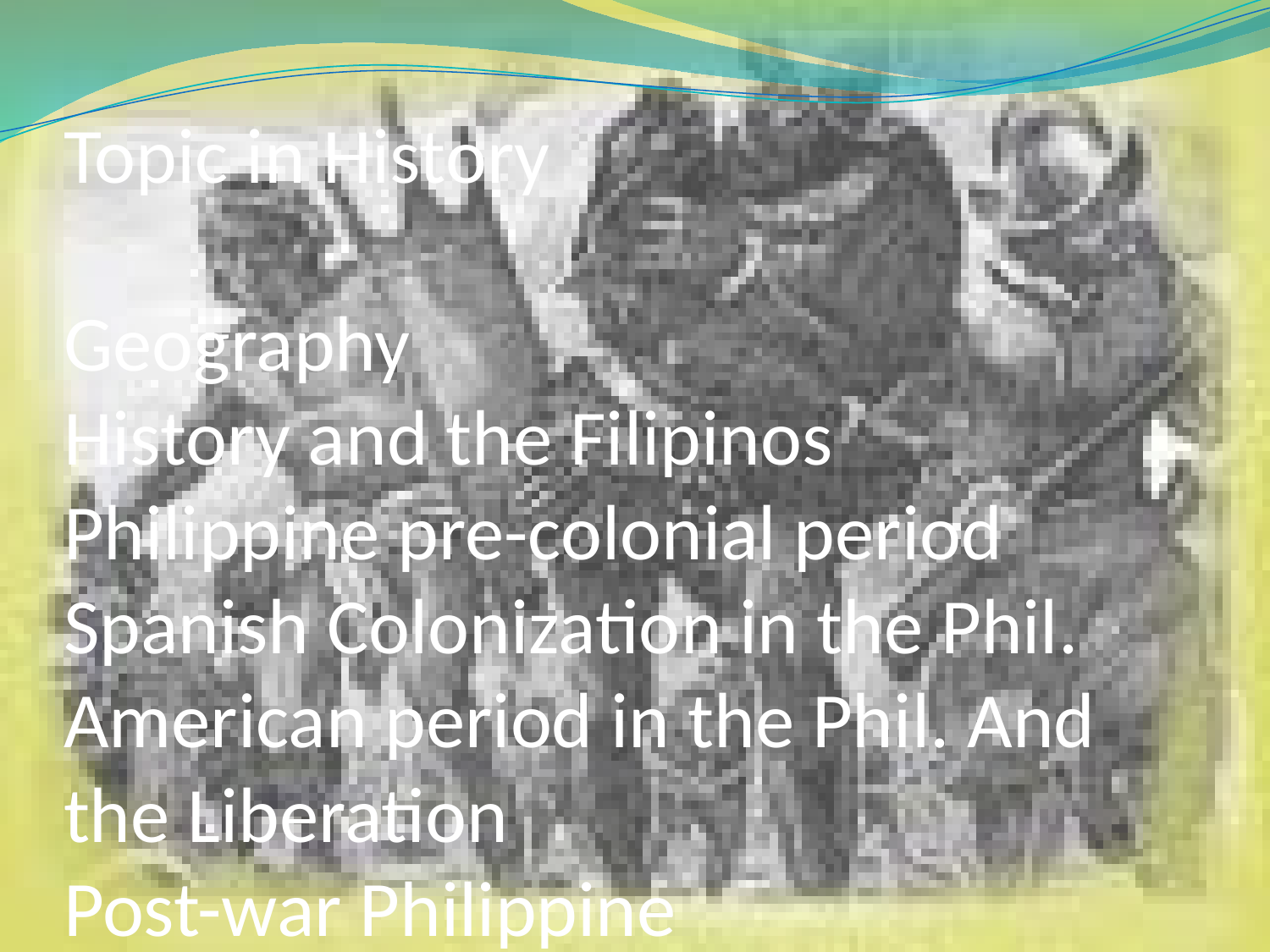

# Topic in History Geography History and the Filipinos Philippine pre-colonial period Spanish Colonization in the Phil. American period in the Phil. And the Liberation Post-war Philippine